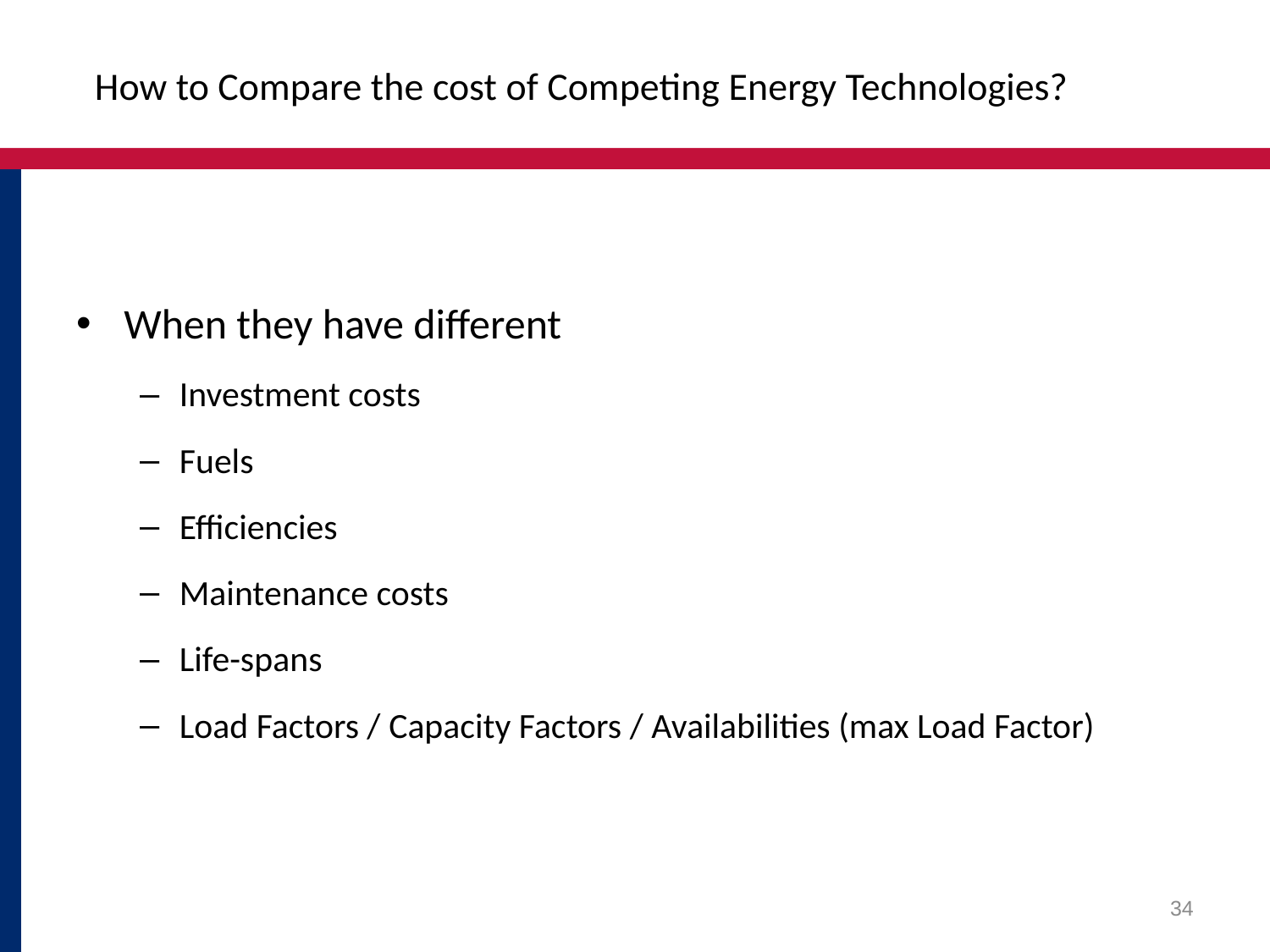

# How to Compare the cost of Competing Energy Technologies?
When they have different
Investment costs
Fuels
Efficiencies
Maintenance costs
Life-spans
Load Factors / Capacity Factors / Availabilities (max Load Factor)
34